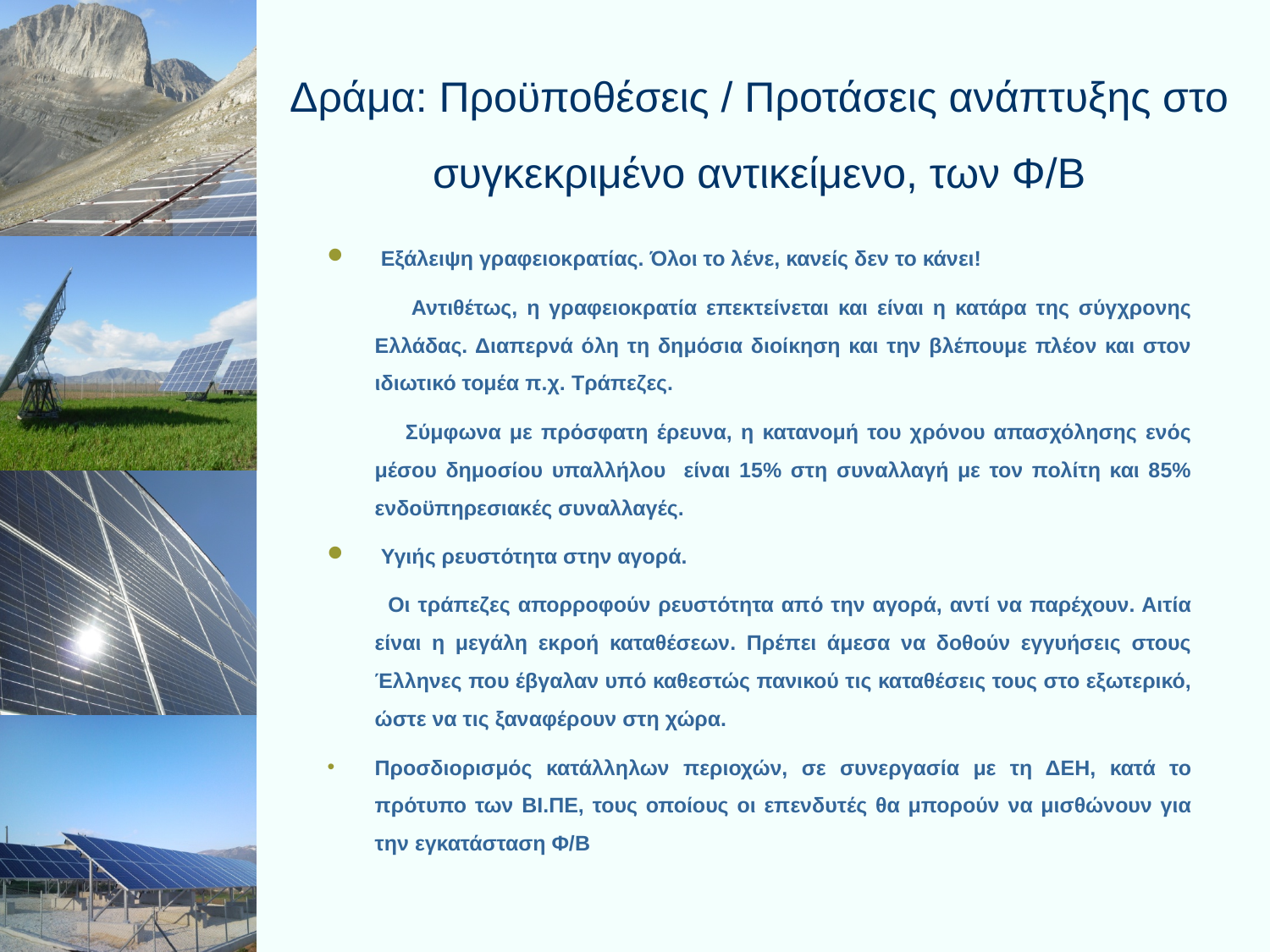

Δράμα: Προϋποθέσεις / Προτάσεις ανάπτυξης στο συγκεκριμένο αντικείμενο, των Φ/Β
 Εξάλειψη γραφειοκρατίας. Όλοι το λένε, κανείς δεν το κάνει!
         Αντιθέτως, η γραφειοκρατία επεκτείνεται και είναι η κατάρα της σύγχρονης Ελλάδας. Διαπερνά όλη τη δημόσια διοίκηση και την βλέπουμε πλέον και στον ιδιωτικό τομέα π.χ. Τράπεζες.
         Σύμφωνα με πρόσφατη έρευνα, η κατανομή του χρόνου απασχόλησης ενός μέσου δημοσίου υπαλλήλου  είναι 15% στη συναλλαγή με τον πολίτη και 85% ενδοϋπηρεσιακές συναλλαγές.
 Υγιής ρευστότητα στην αγορά.
        Οι τράπεζες απορροφούν ρευστότητα από την αγορά, αντί να παρέχουν. Αιτία είναι η μεγάλη εκροή καταθέσεων. Πρέπει άμεσα να δοθούν εγγυήσεις στους Έλληνες που έβγαλαν υπό καθεστώς πανικού τις καταθέσεις τους στο εξωτερικό, ώστε να τις ξαναφέρουν στη χώρα.
Προσδιορισμός κατάλληλων περιοχών, σε συνεργασία με τη ΔΕΗ, κατά το πρότυπο των ΒΙ.ΠΕ, τους οποίους οι επενδυτές θα μπορούν να μισθώνουν για την εγκατάσταση Φ/Β